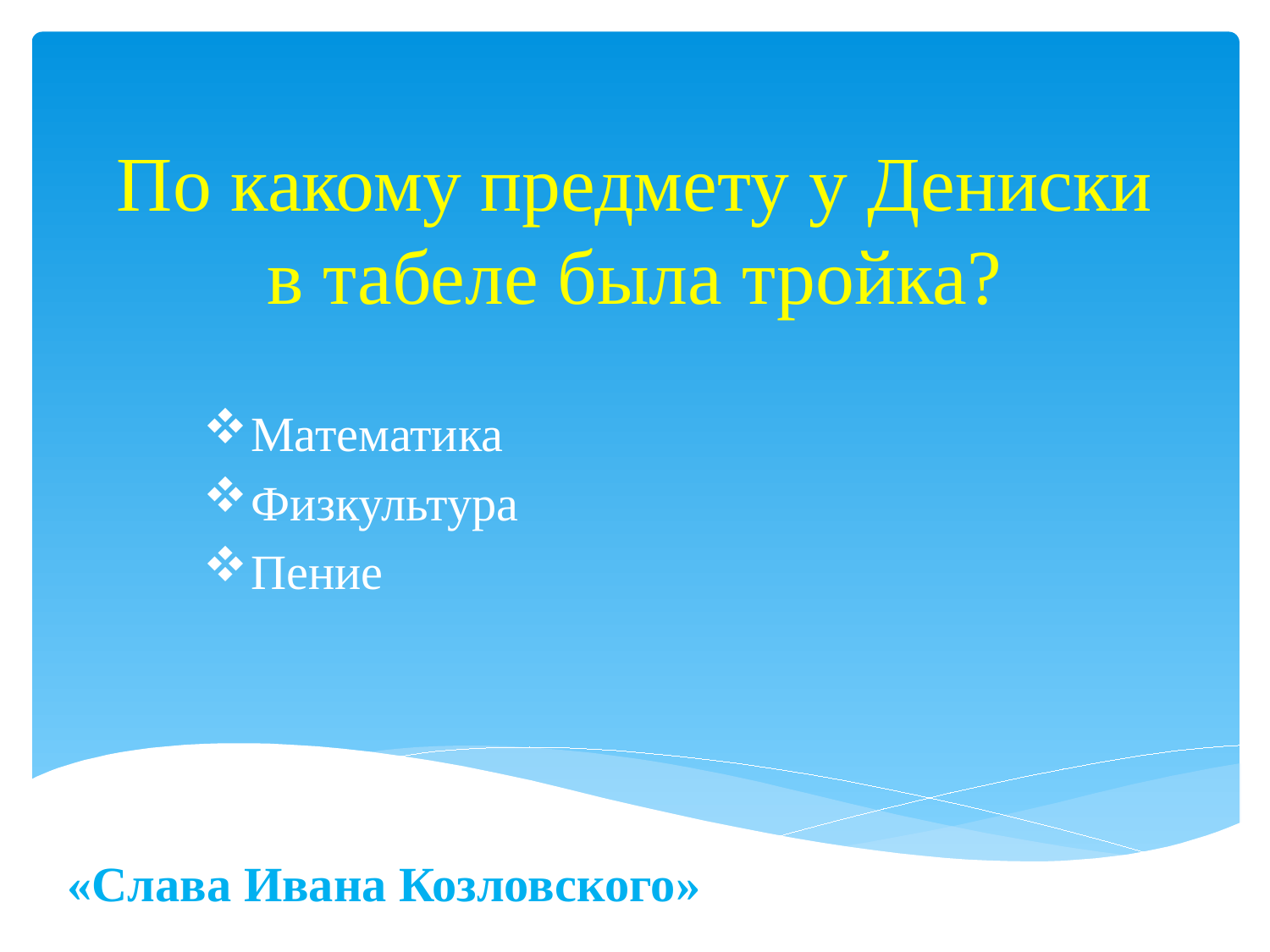

# По какому предмету у Дениски в табеле была тройка?
Математика
Физкультура
Пение

«Слава Ивана Козловского»